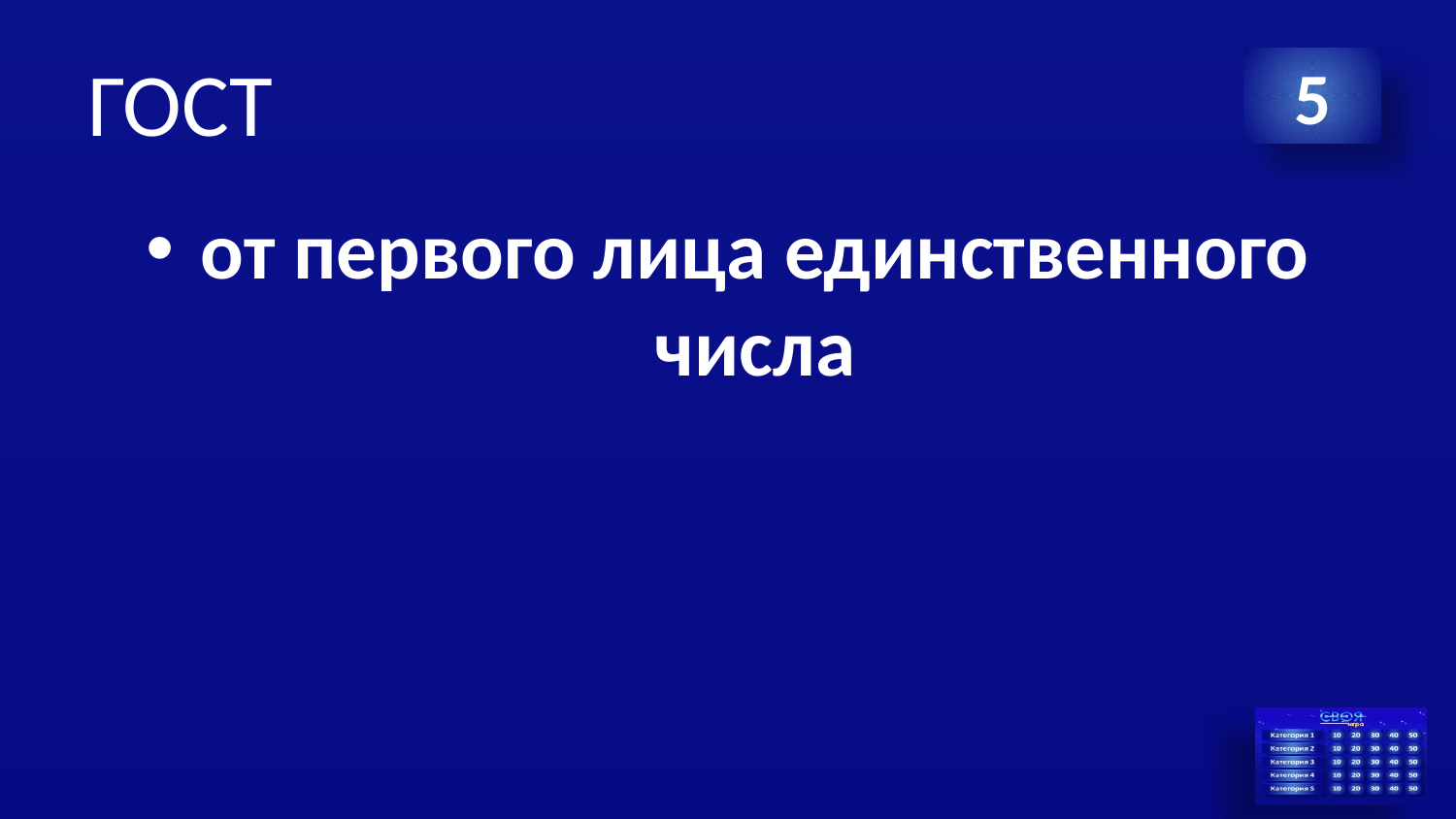

# ГОСТ
5
от первого лица единственного числа